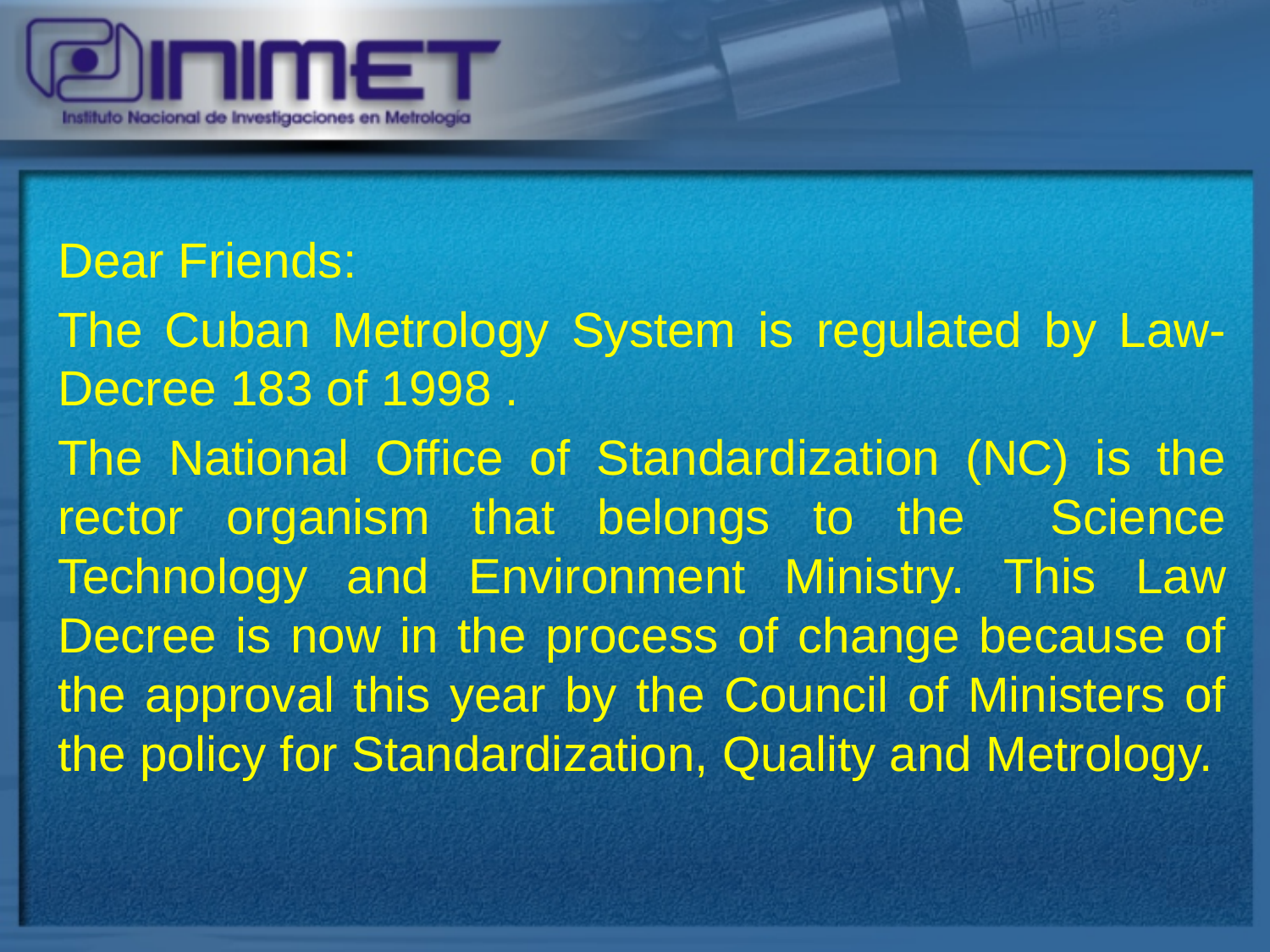

Dear Friends:
The Cuban Metrology System is regulated by Law-Decree 183 of 1998 .
The National Office of Standardization (NC) is the rector organism that belongs to the  Science Technology and Environment Ministry. This Law Decree is now in the process of change because of the approval this year by the Council of Ministers of the policy for Standardization, Quality and Metrology.